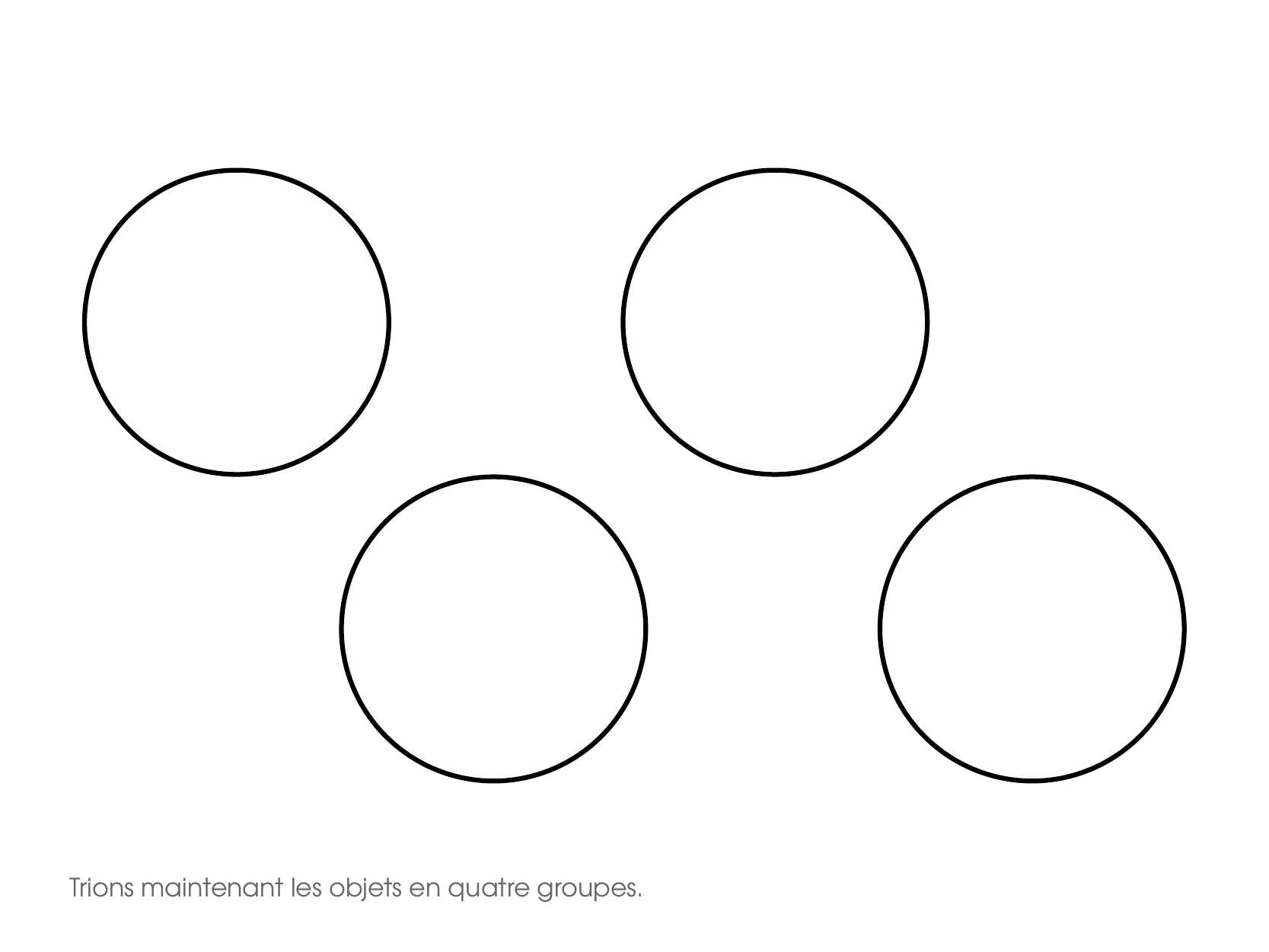

Trions maintenant les objets en quatre groupes.